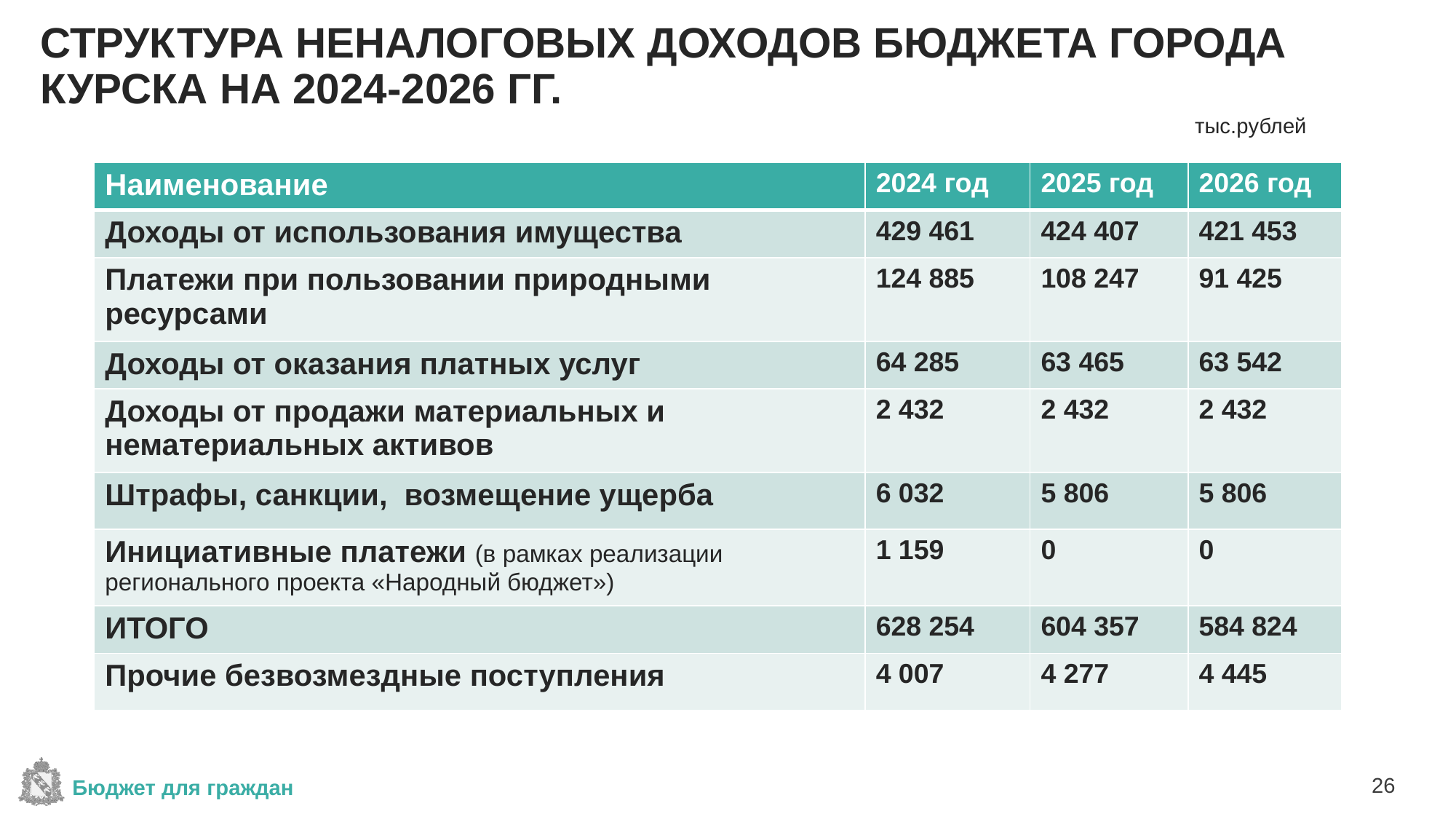

# СТРУКТУРА НЕНАЛОГОВЫХ ДОХОДОВ БЮДЖЕТА ГОРОДА КУРСКА НА 2024-2026 ГГ.
тыс.рублей
| Наименование | 2024 год | 2025 год | 2026 год |
| --- | --- | --- | --- |
| Доходы от использования имущества | 429 461 | 424 407 | 421 453 |
| Платежи при пользовании природными ресурсами | 124 885 | 108 247 | 91 425 |
| Доходы от оказания платных услуг | 64 285 | 63 465 | 63 542 |
| Доходы от продажи материальных и нематериальных активов | 2 432 | 2 432 | 2 432 |
| Штрафы, санкции, возмещение ущерба | 6 032 | 5 806 | 5 806 |
| Инициативные платежи (в рамках реализации регионального проекта «Народный бюджет») | 1 159 | 0 | 0 |
| ИТОГО | 628 254 | 604 357 | 584 824 |
| Прочие безвозмездные поступления | 4 007 | 4 277 | 4 445 |